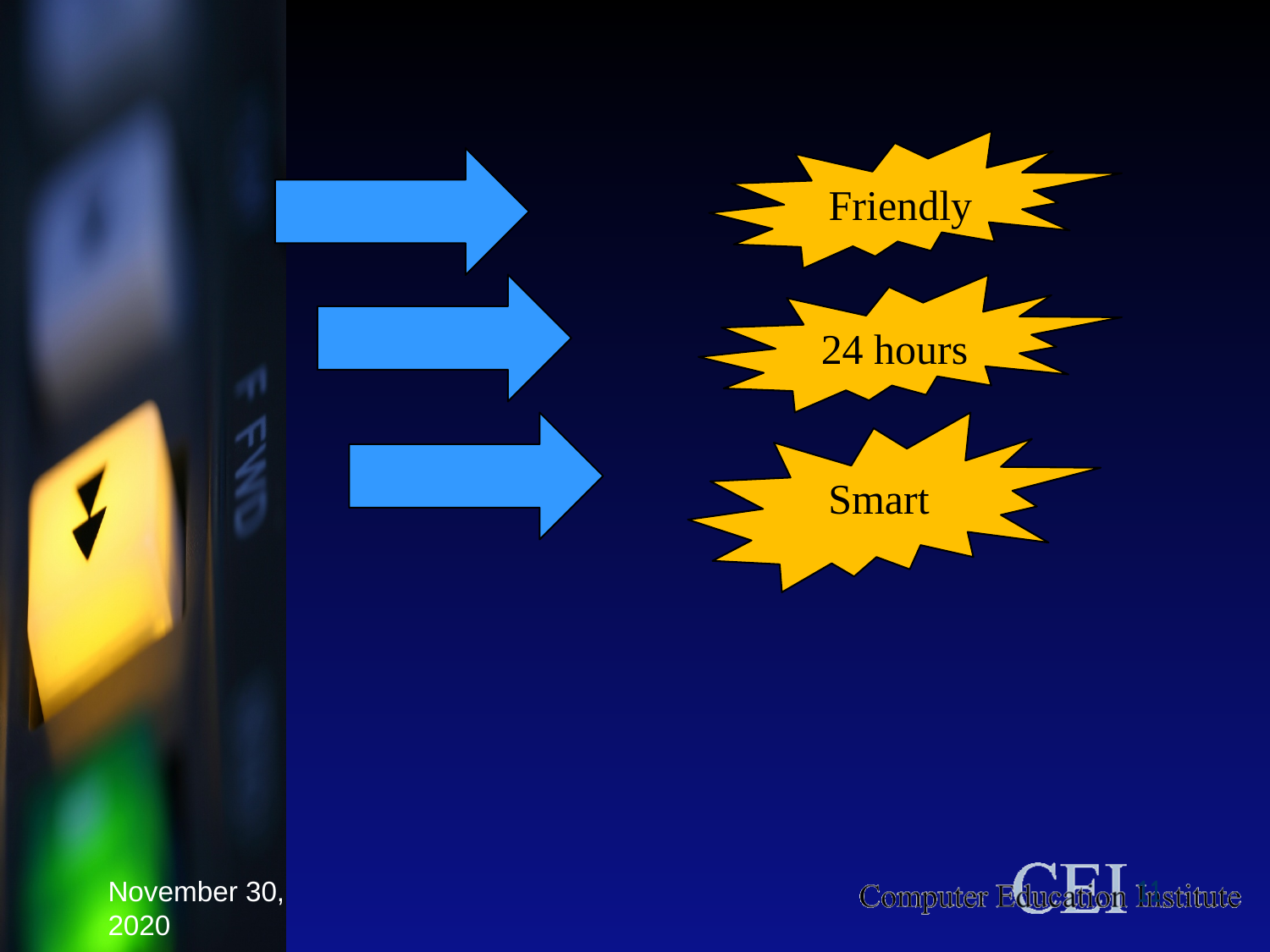

Friendly

24 hours

Smart
November 30, 2020
11